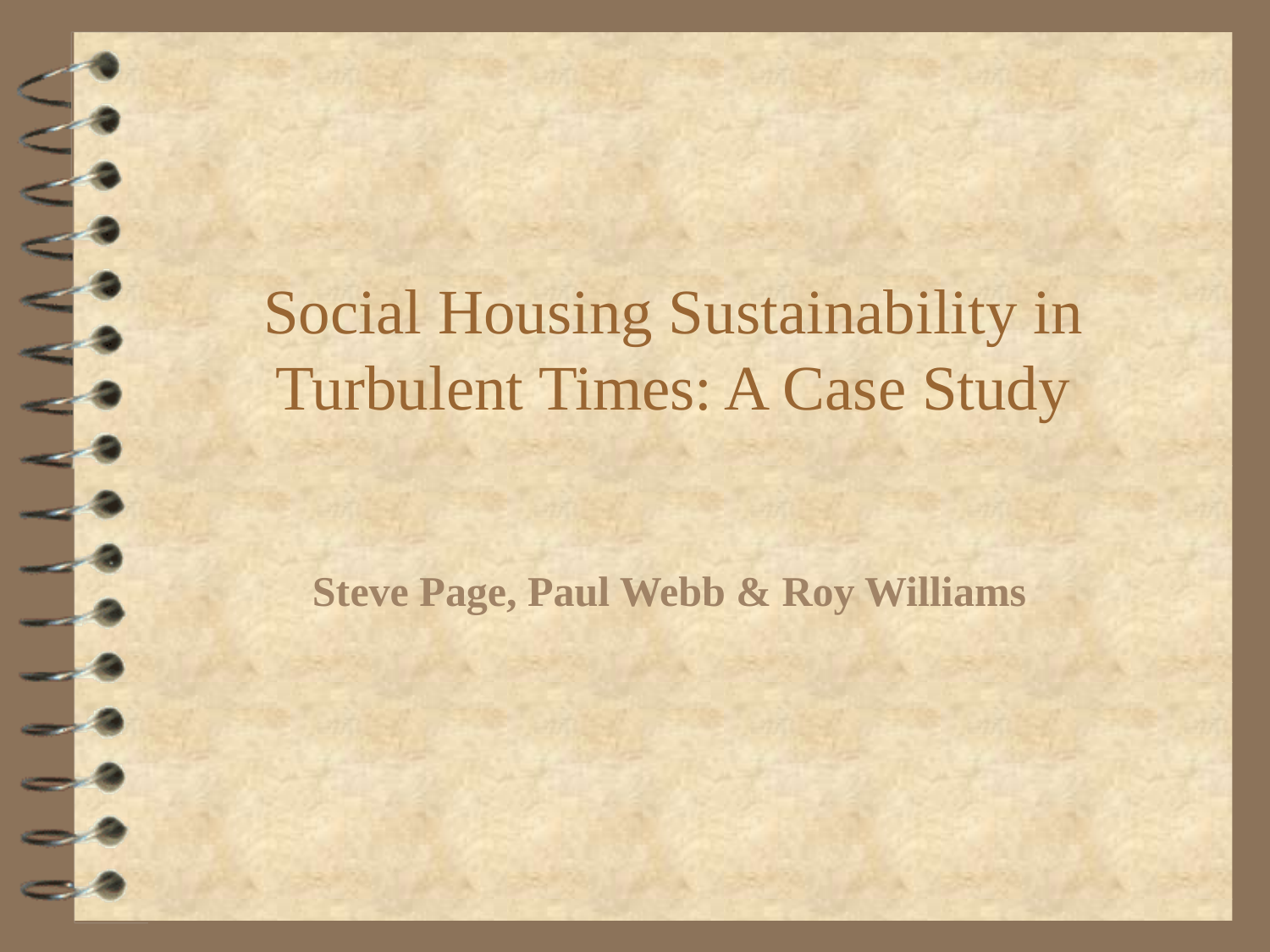

# Social Housing Sustainability in Turbulent Times: A Case Study

Steve Page, Paul Webb & Roy Williams